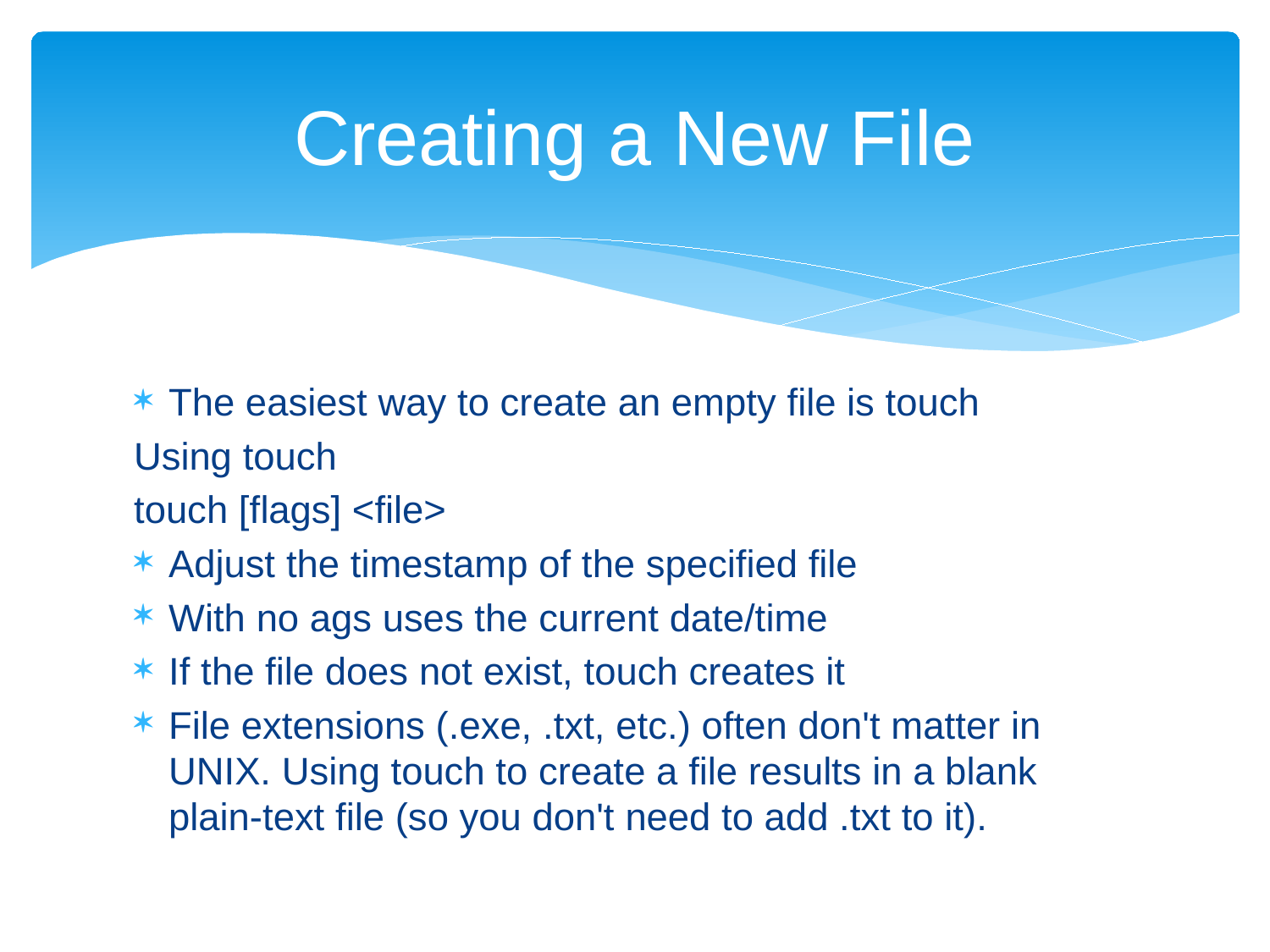

# Creating a New File
The easiest way to create an empty file is touch
Using touch
touch [flags] <file>
Adjust the timestamp of the specified file
With no ags uses the current date/time
If the file does not exist, touch creates it
File extensions (.exe, .txt, etc.) often don't matter in UNIX. Using touch to create a file results in a blank plain-text file (so you don't need to add .txt to it).